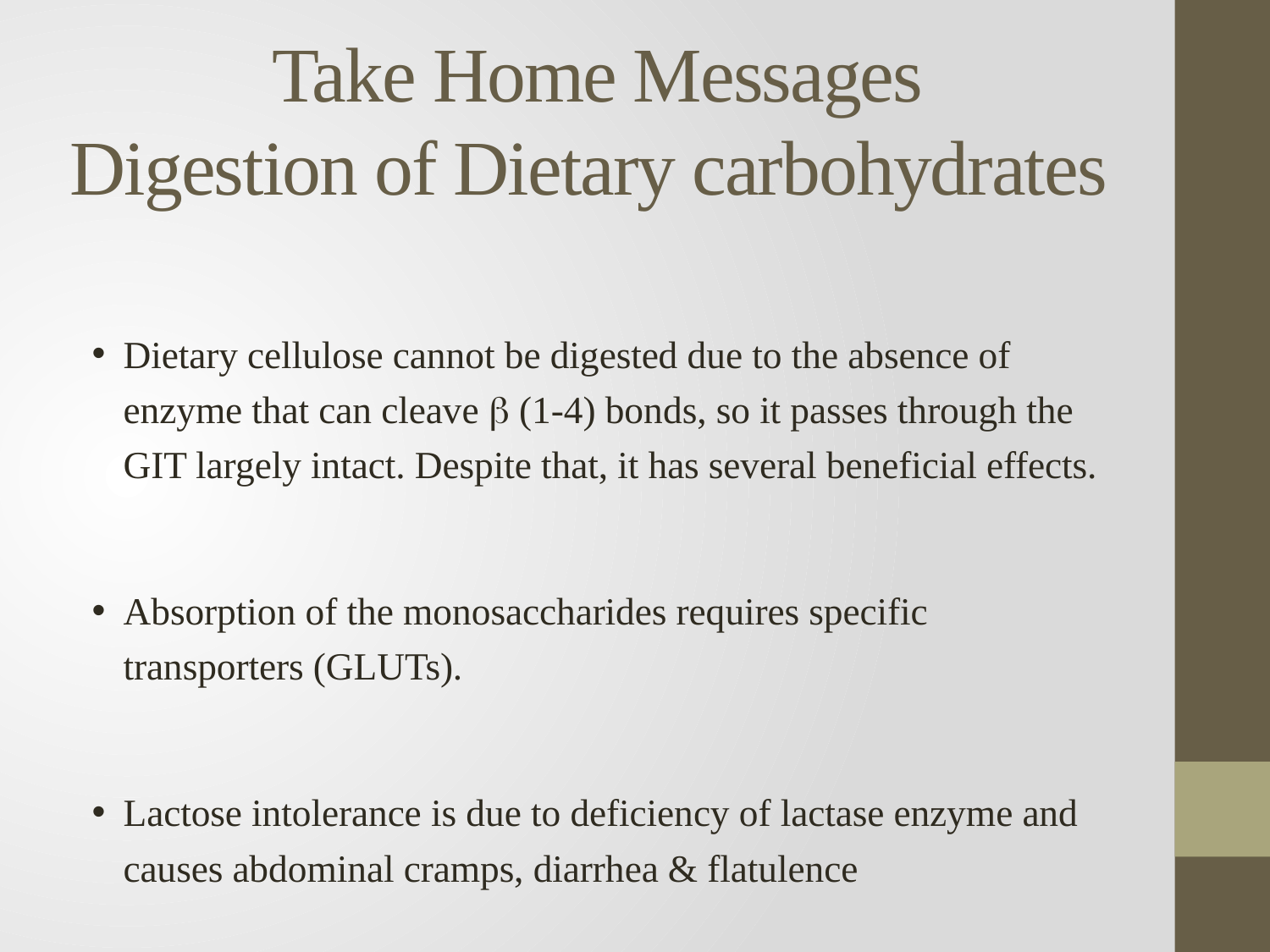

# Take Home Messages Digestion of Dietary carbohydrates
Dietary cellulose cannot be digested due to the absence of enzyme that can cleave β (1-4) bonds, so it passes through the GIT largely intact. Despite that, it has several beneficial effects.

Absorption of the monosaccharides requires specific transporters (GLUTs).

Lactose intolerance is due to deficiency of lactase enzyme and causes abdominal cramps, diarrhea & flatulence